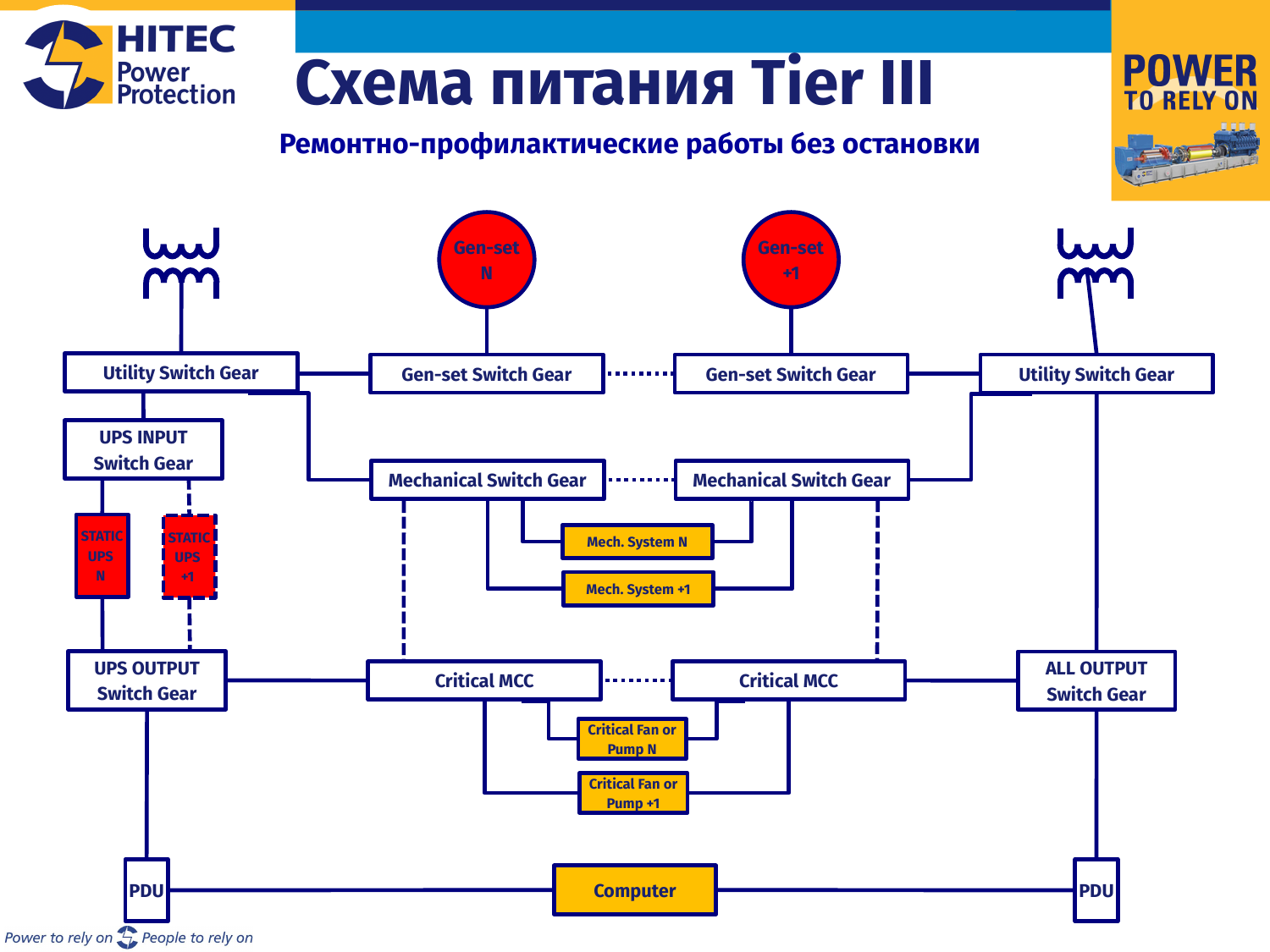

# Схема питания Tier III
Ремонтно-профилактические работы без остановки
Gen-set
N
Gen-set
+1

Utility Switch Gear
Gen-set Switch Gear
Gen-set Switch Gear
Utility Switch Gear
UPS INPUT
Switch Gear
Mechanical Switch Gear
Mechanical Switch Gear
STATIC
UPS
N
STATIC
UPS
+1
Mech. System N
Mech. System +1
UPS OUTPUT
Switch Gear
ALL OUTPUT
Switch Gear
Critical MCC
Critical MCC
Critical Fan or
Pump N
Critical Fan or
Pump +1
PDU
PDU
Computer